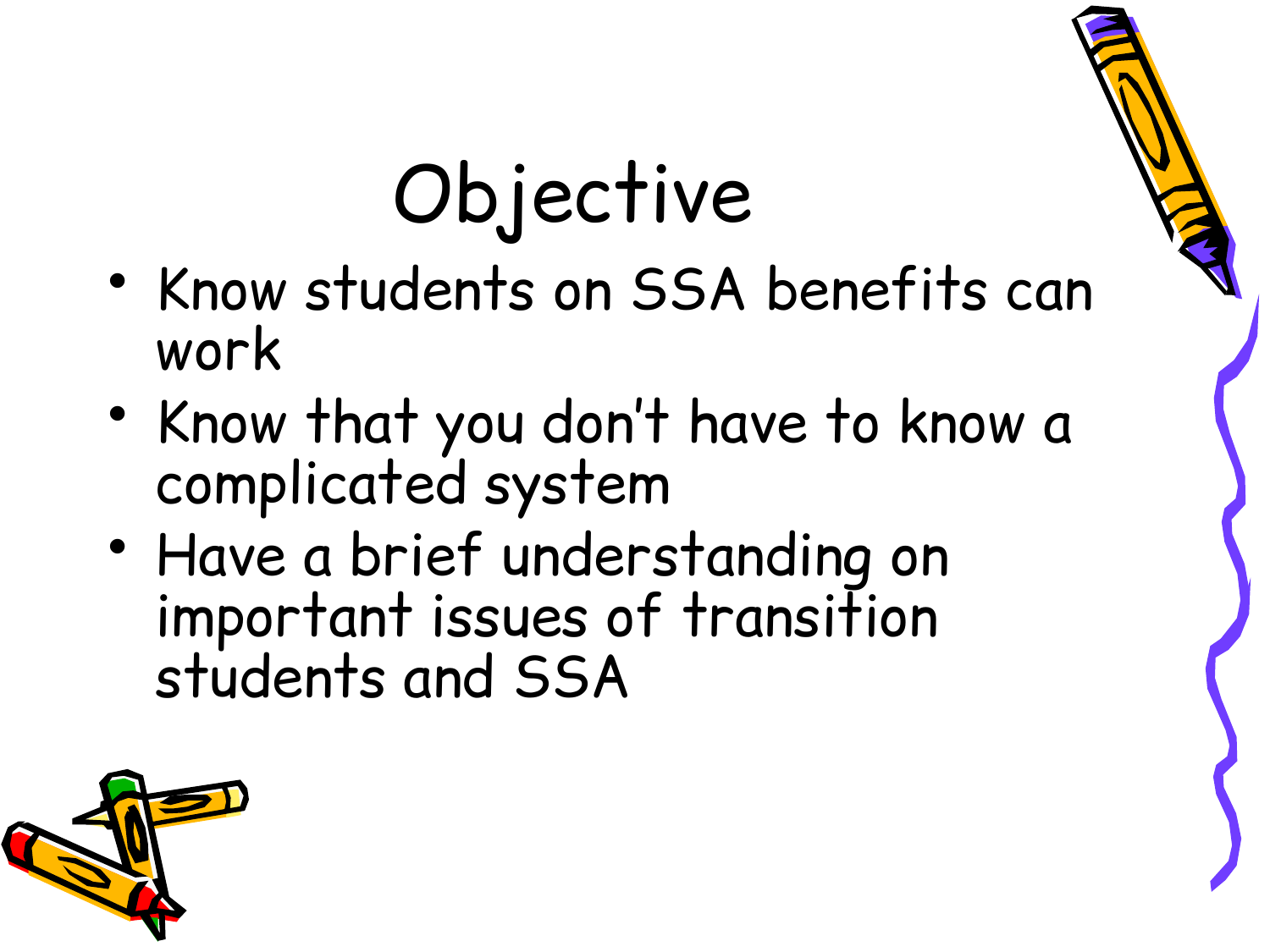

# Objective
Know students on SSA benefits can work
Know that you don’t have to know a complicated system
Have a brief understanding on important issues of transition students and SSA